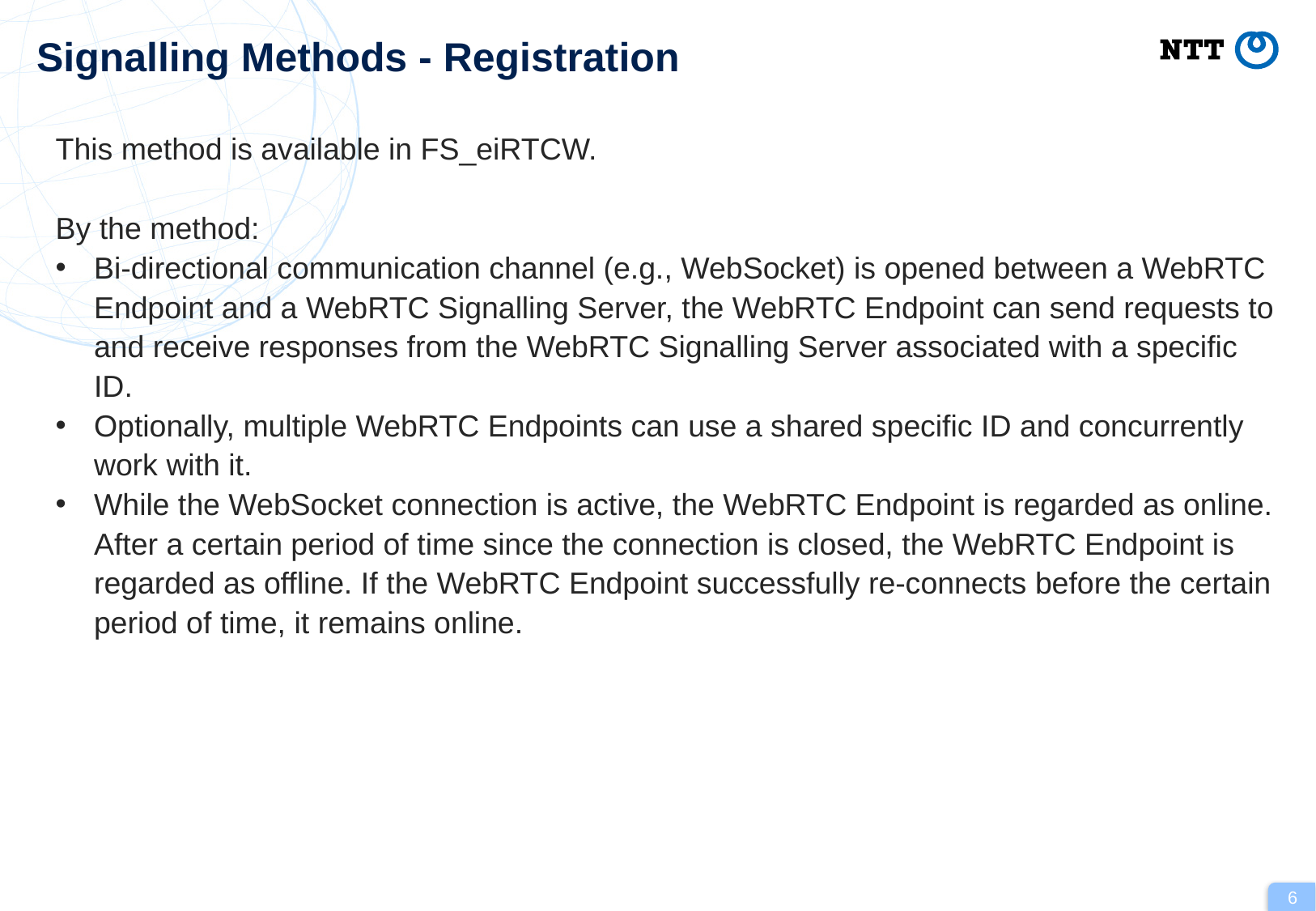

# Signalling Methods - Registration
This method is available in FS_eiRTCW.

By the method:
Bi-directional communication channel (e.g., WebSocket) is opened between a WebRTC Endpoint and a WebRTC Signalling Server, the WebRTC Endpoint can send requests to and receive responses from the WebRTC Signalling Server associated with a specific ID.
Optionally, multiple WebRTC Endpoints can use a shared specific ID and concurrently work with it.
While the WebSocket connection is active, the WebRTC Endpoint is regarded as online. After a certain period of time since the connection is closed, the WebRTC Endpoint is regarded as offline. If the WebRTC Endpoint successfully re-connects before the certain period of time, it remains online.